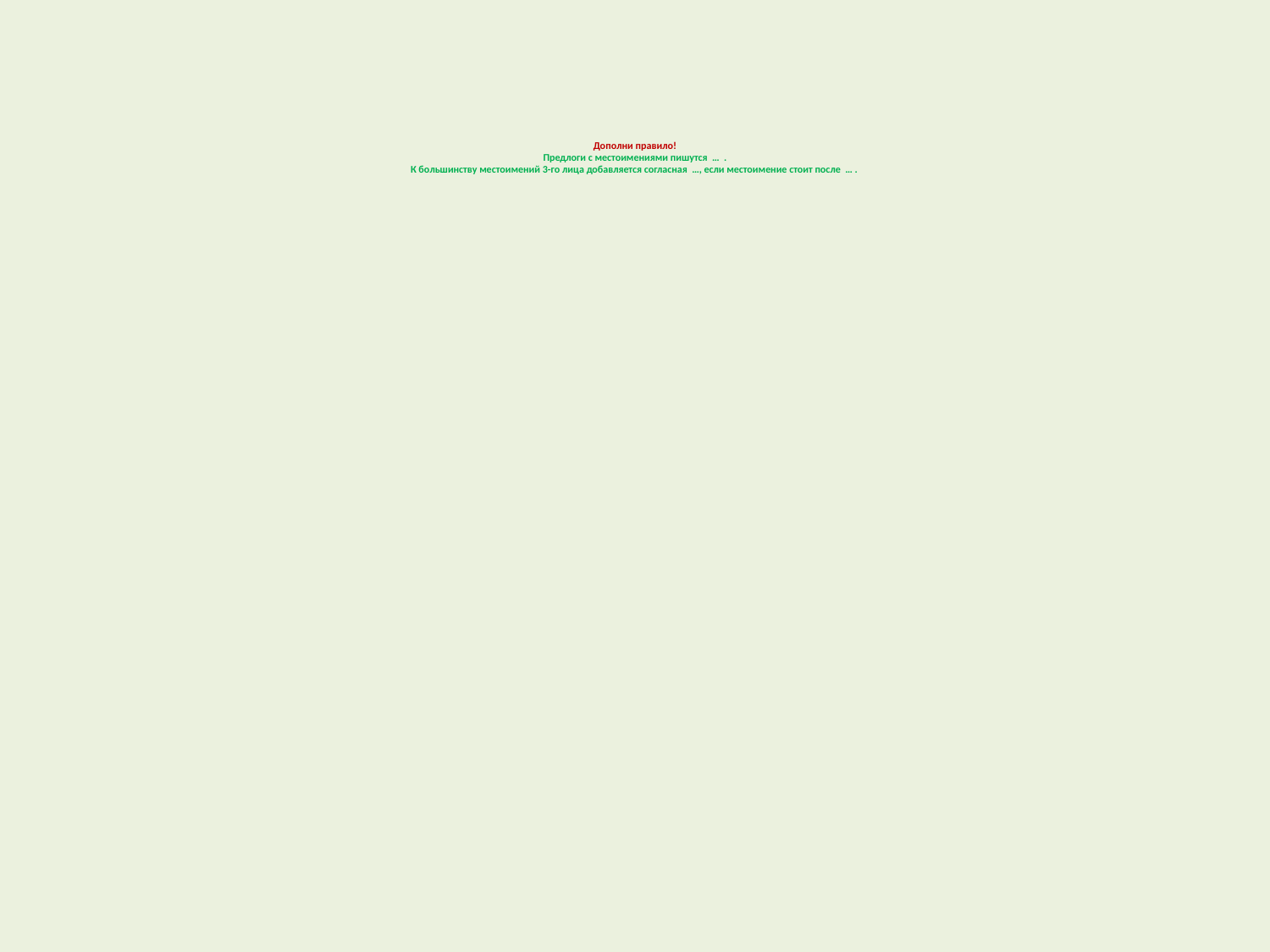

# Дополни правило! Предлоги с местоимениями пишутся  …  . К большинству местоимений 3-го лица добавляется согласная  …, если местоимение стоит после  … .